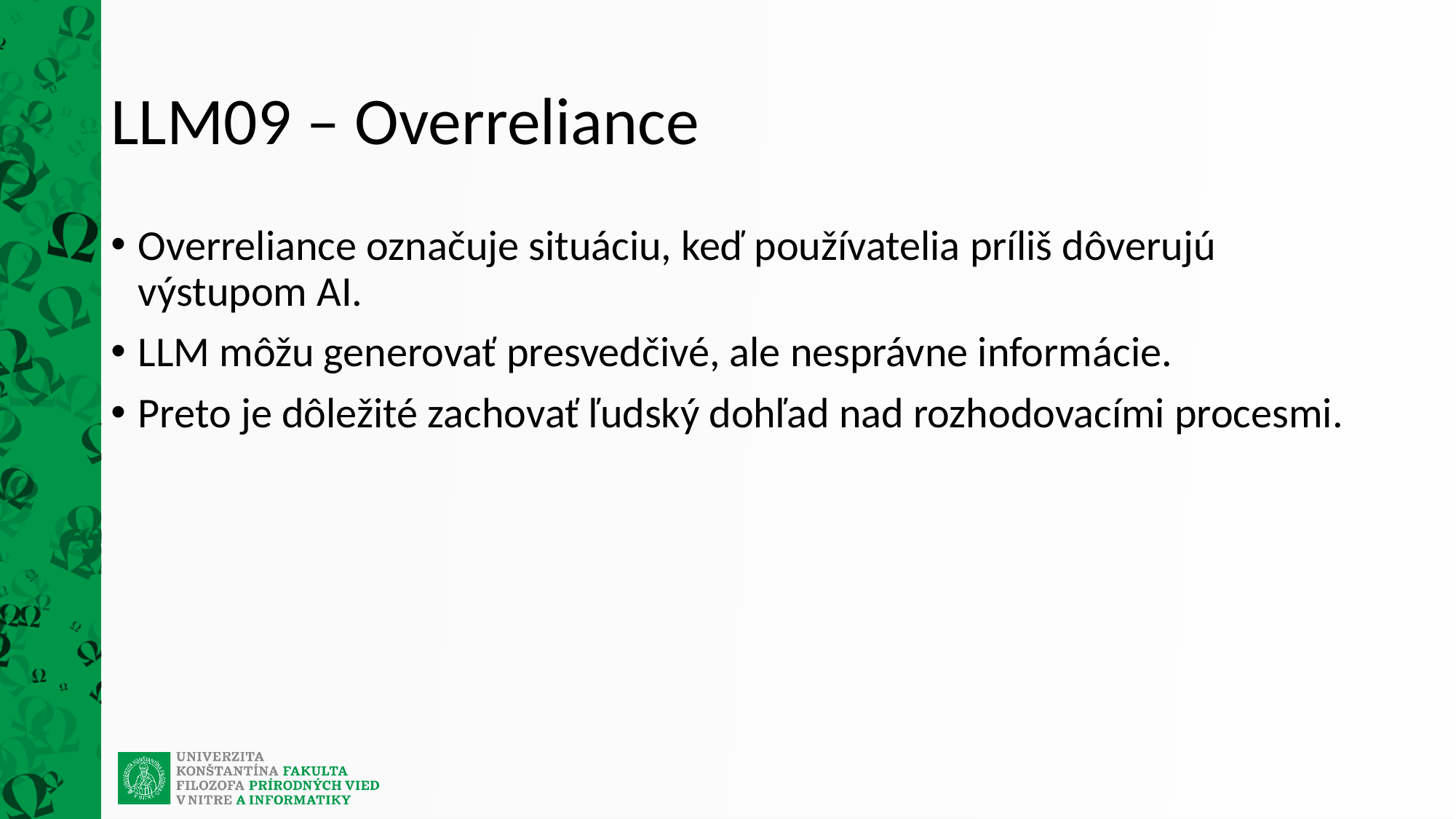

# LLM09 – Overreliance
Overreliance označuje situáciu, keď používatelia príliš dôverujú výstupom AI.
LLM môžu generovať presvedčivé, ale nesprávne informácie.
Preto je dôležité zachovať ľudský dohľad nad rozhodovacími procesmi.